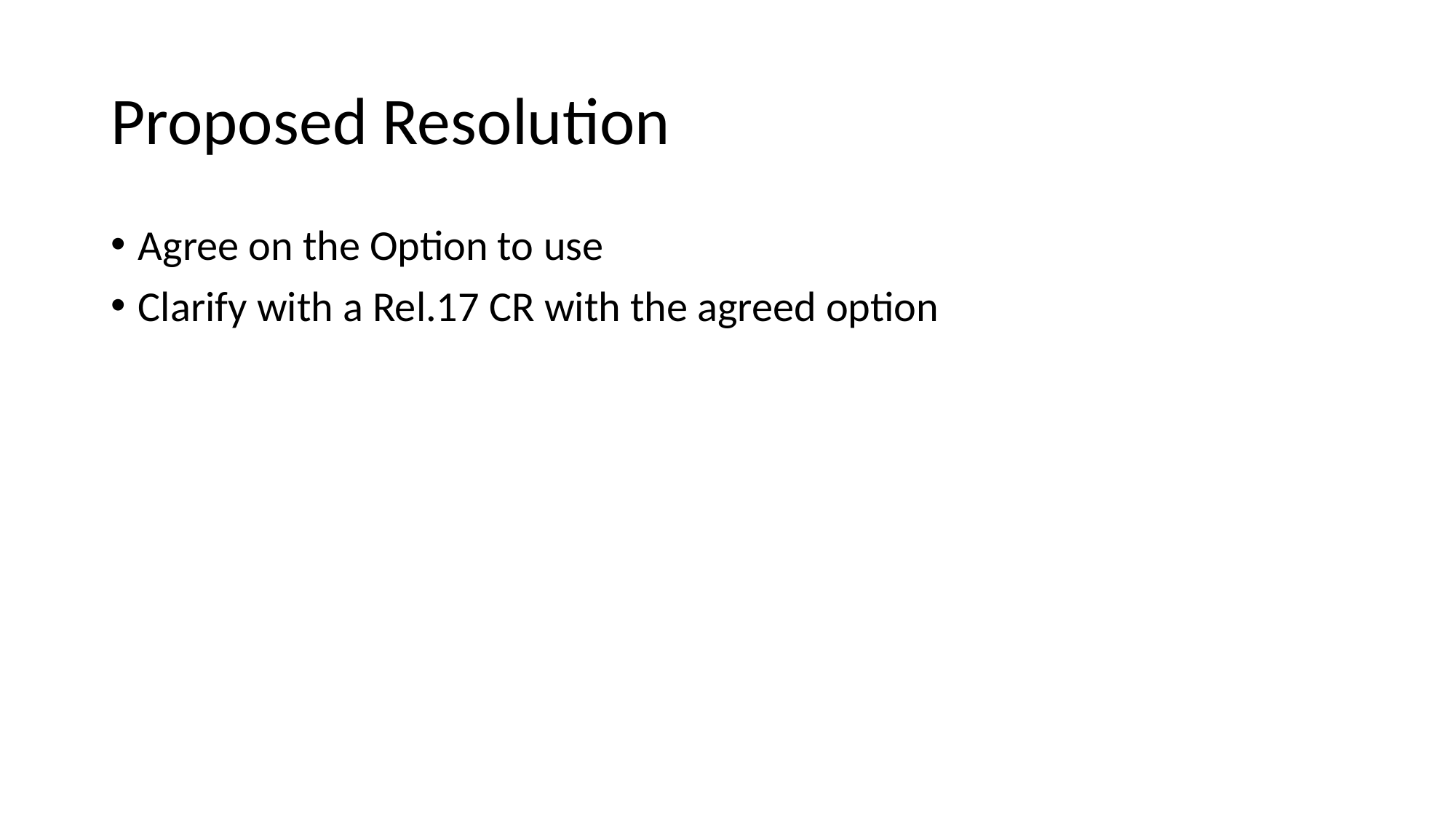

# Proposed Resolution
Agree on the Option to use
Clarify with a Rel.17 CR with the agreed option